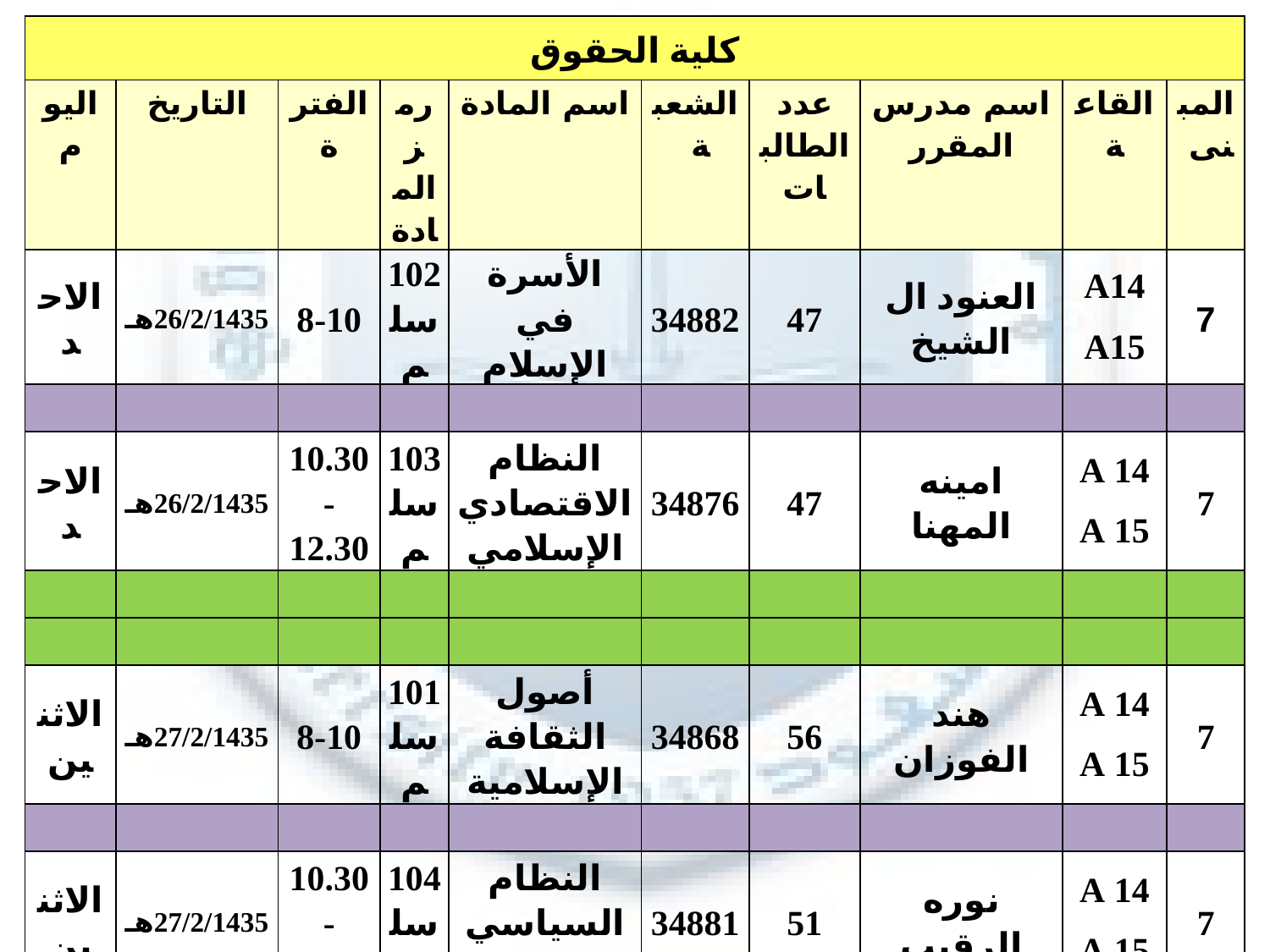

| كلية الحقوق |  |  |  |  |  |  |  |  |  |
| --- | --- | --- | --- | --- | --- | --- | --- | --- | --- |
| اليوم | التاريخ | الفترة | رمز المادة | اسم المادة | الشعبة | عدد الطالبات | اسم مدرس المقرر | القاعة | المبنى |
| الاحد | 26/2/1435هـ | 8-10 | 102 سلم | الأسرة في الإسلام | 34882 | 47 | العنود ال الشيخ | A14 A15 | 7 |
|  |  |  |  |  |  |  |  |  |  |
| الاحد | 26/2/1435هـ | 10.30-12.30 | 103سلم | النظام الاقتصادي الإسلامي | 34876 | 47 | امينه المهنا | 14 A 15 A | 7 |
|  |  |  |  |  |  |  |  |  |  |
|  |  |  |  |  |  |  |  |  |  |
| الاثنين | 27/2/1435هـ | 8-10 | 101سلم | أصول الثقافة الإسلامية | 34868 | 56 | هند الفوزان | 14 A 15 A | 7 |
|  |  |  |  |  |  |  |  |  |  |
| الاثنين | 27/2/1435هـ | 10.30-12.30 | 104سلم | النظام السياسي الإسلامي | 34881 | 51 | نوره الرقيب | 14 A 15 A | 7 |